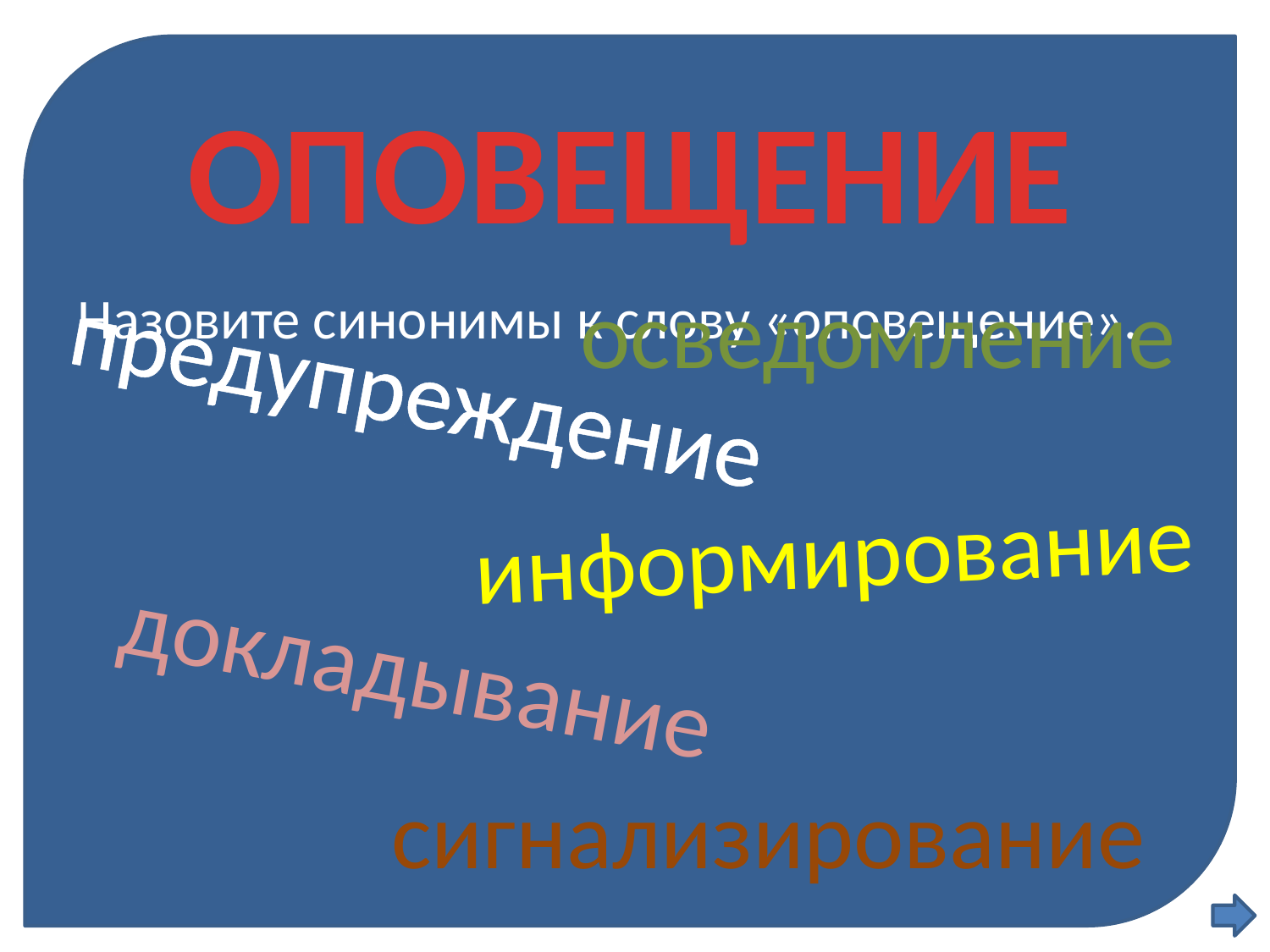

#
ОПОВЕЩЕНИЕ
осведомление
Назовите синонимы к слову «оповещение».
предупреждение
информирование
докладывание
сигнализирование